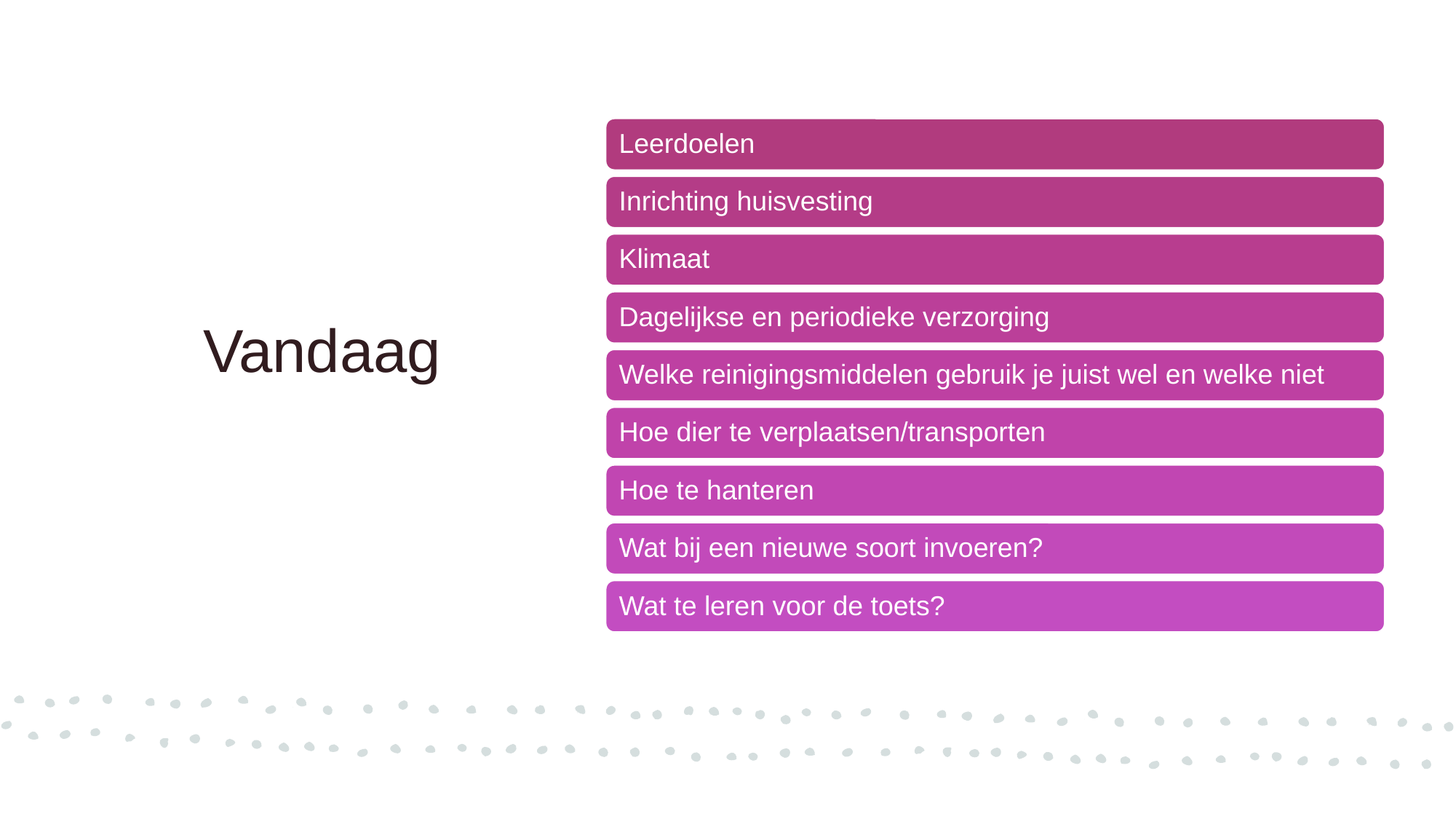

Leerdoelen
Inrichting huisvesting
Klimaat
Dagelijkse en periodieke verzorging
Welke reinigingsmiddelen gebruik je juist wel en welke niet
Hoe dier te verplaatsen/transporten
Hoe te hanteren
Wat bij een nieuwe soort invoeren?
Wat te leren voor de toets?
# Vandaag